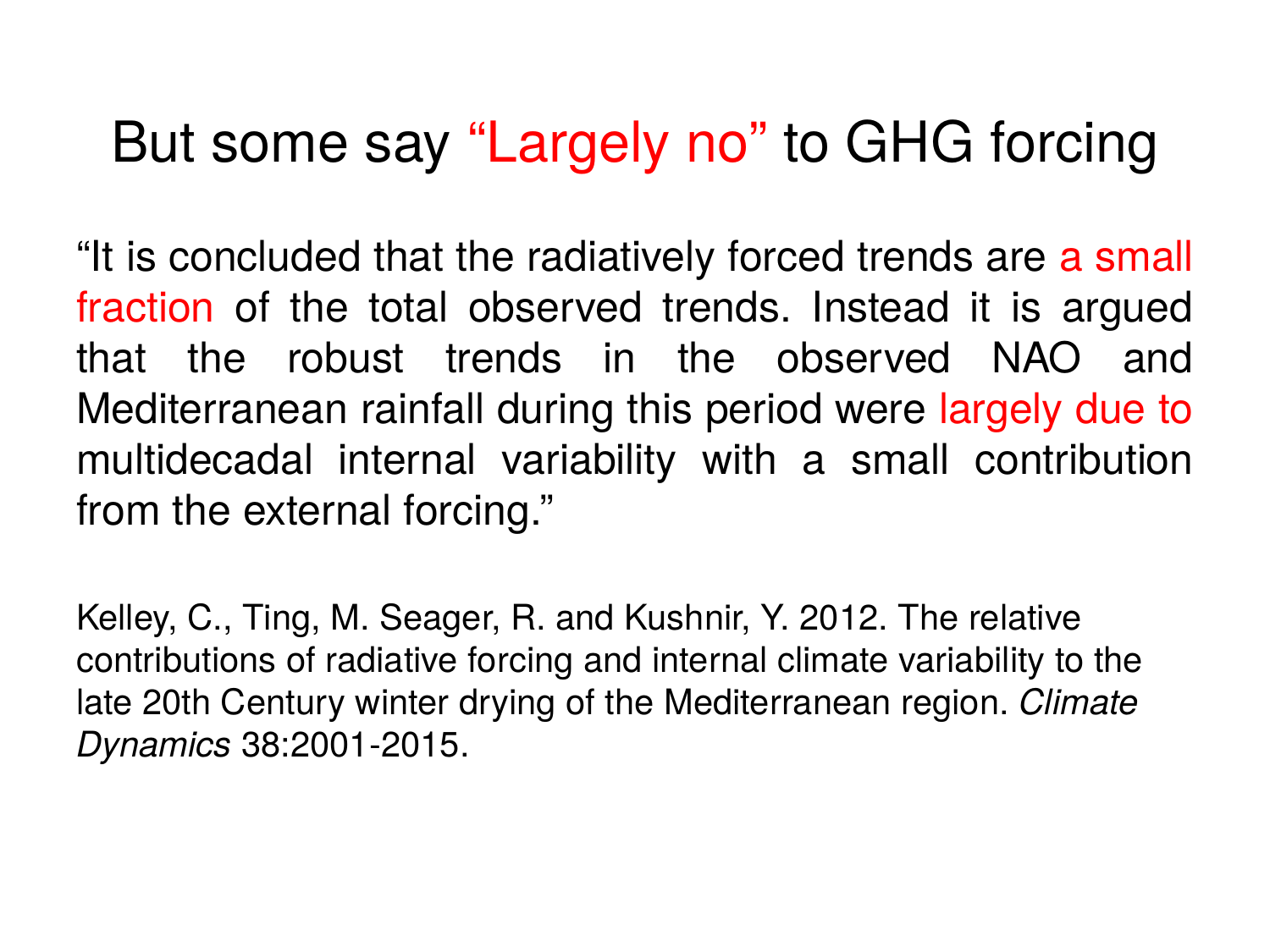

# But some say “Largely no” to GHG forcing
“It is concluded that the radiatively forced trends are a small fraction of the total observed trends. Instead it is argued that the robust trends in the observed NAO and Mediterranean rainfall during this period were largely due to multidecadal internal variability with a small contribution from the external forcing.”

Kelley, C., Ting, M. Seager, R. and Kushnir, Y. 2012. The relative contributions of radiative forcing and internal climate variability to the late 20th Century winter drying of the Mediterranean region. Climate Dynamics 38:2001-2015.